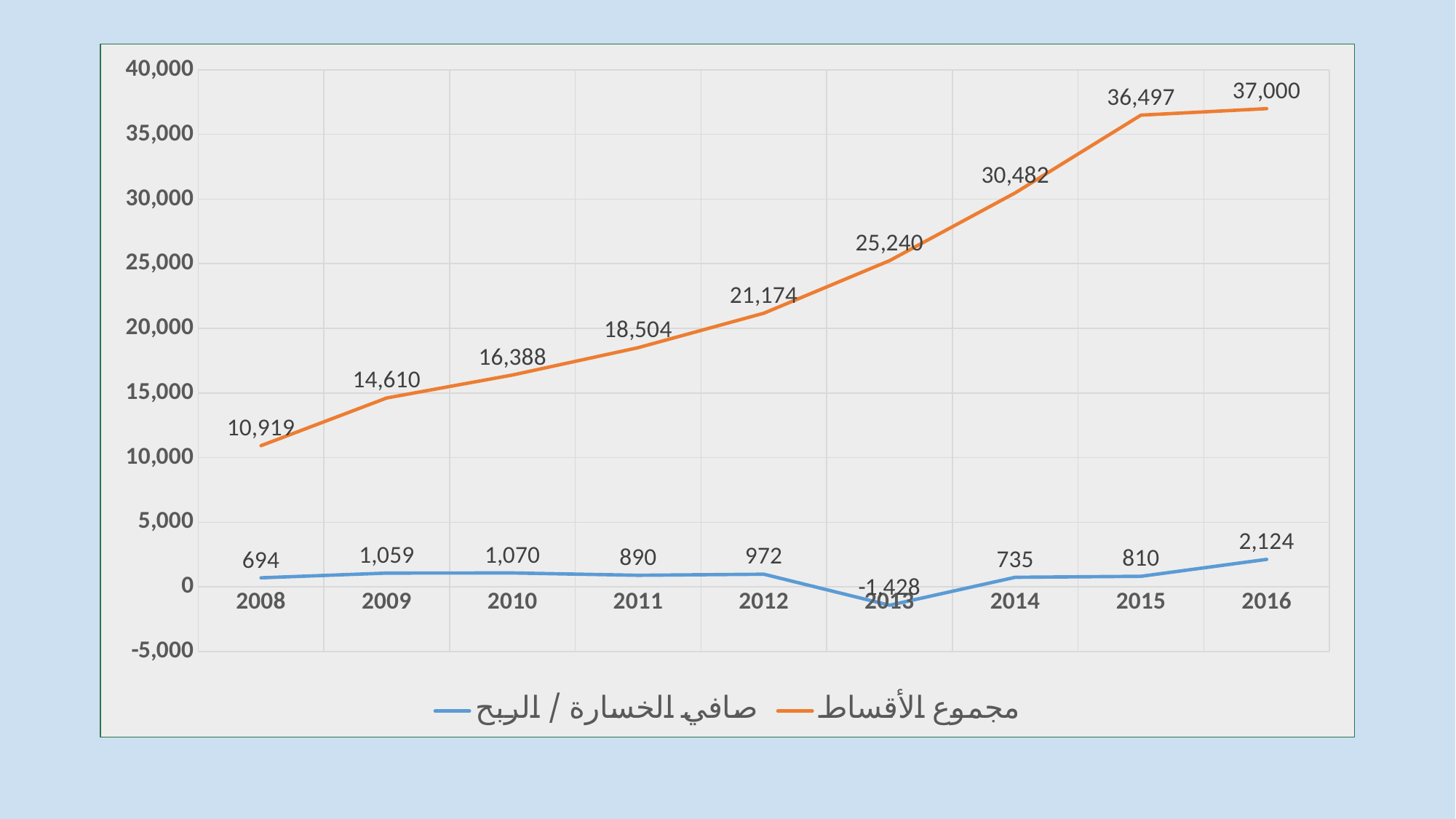

#

### Chart

| Category | صافي الخسارة / الربح | مجموع الأقساط |
|---|---|---|
| 2008 | 694.0 | 10919.0 |
| 2009 | 1059.0 | 14610.0 |
| 2010 | 1070.0 | 16388.0 |
| 2011 | 890.0 | 18504.0 |
| 2012 | 972.0 | 21174.0 |
| 2013 | -1428.0 | 25240.0 |
| 2014 | 735.0 | 30482.0 |
| 2015 | 810.0 | 36497.0 |
| 2016 | 2124.0 | 37000.0 |